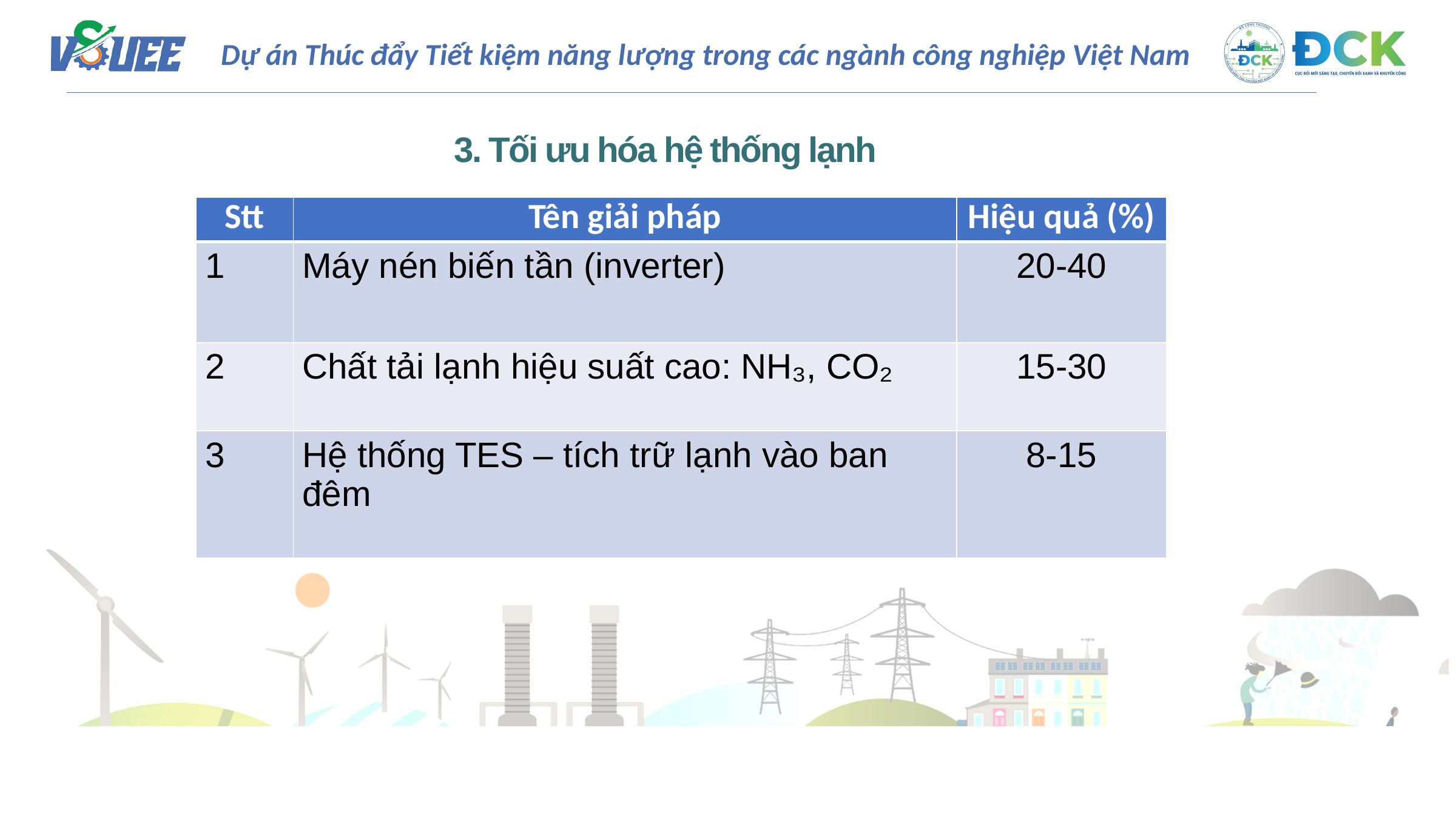

3. Tối ưu hóa hệ thống lạnh

| Stt | Tên giải pháp | Hiệu quả (%) |
| --- | --- | --- |
| 1 | Máy nén biến tần (inverter) | 20-40 |
| 2 | Chất tải lạnh hiệu suất cao: NH₃, CO₂ | 15-30 |
| 3 | Hệ thống TES – tích trữ lạnh vào ban đêm | 8-15 |